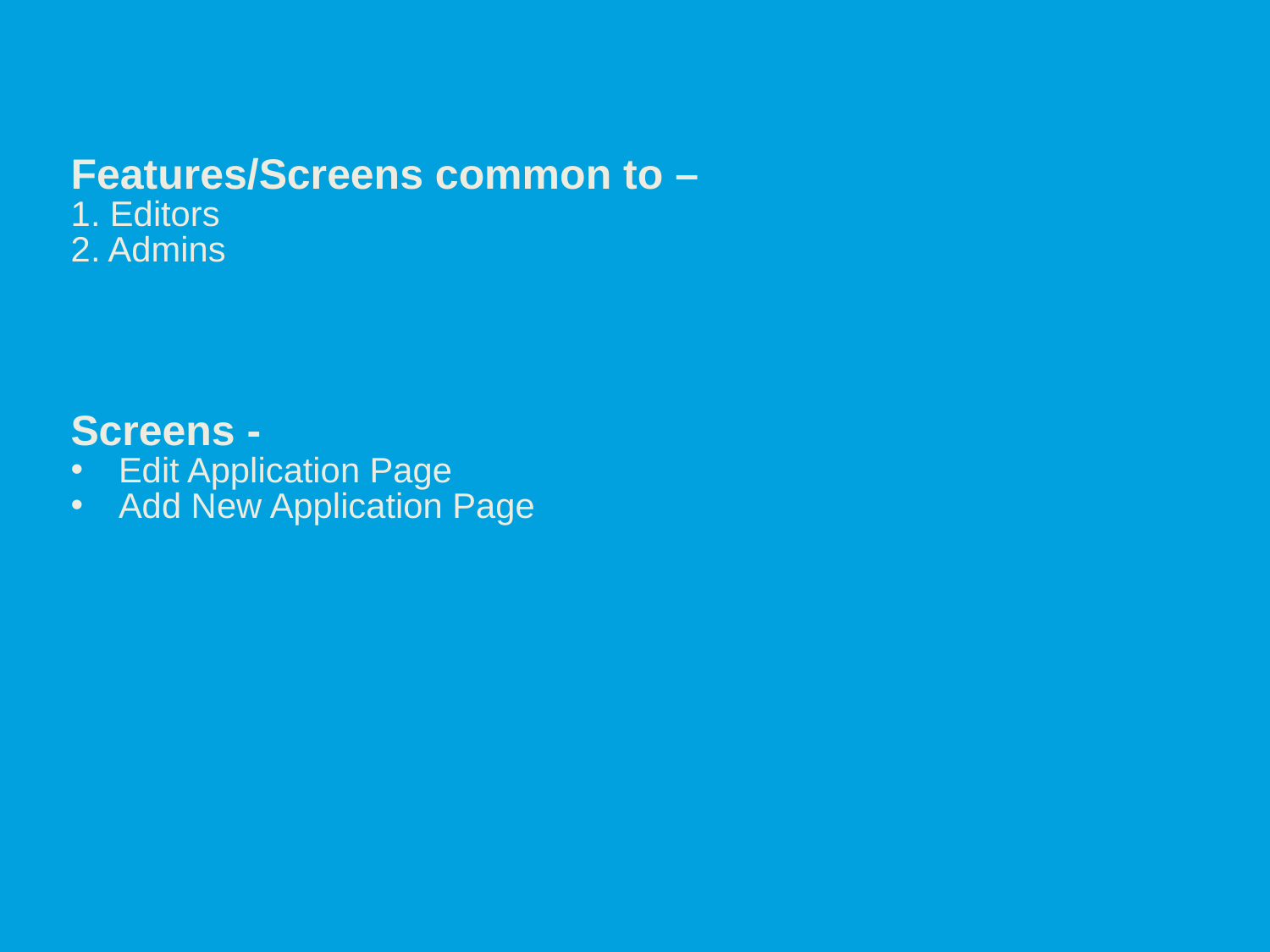

# Features/Screens common to – 1. Editors 2. Admins
Screens -
Edit Application Page
Add New Application Page